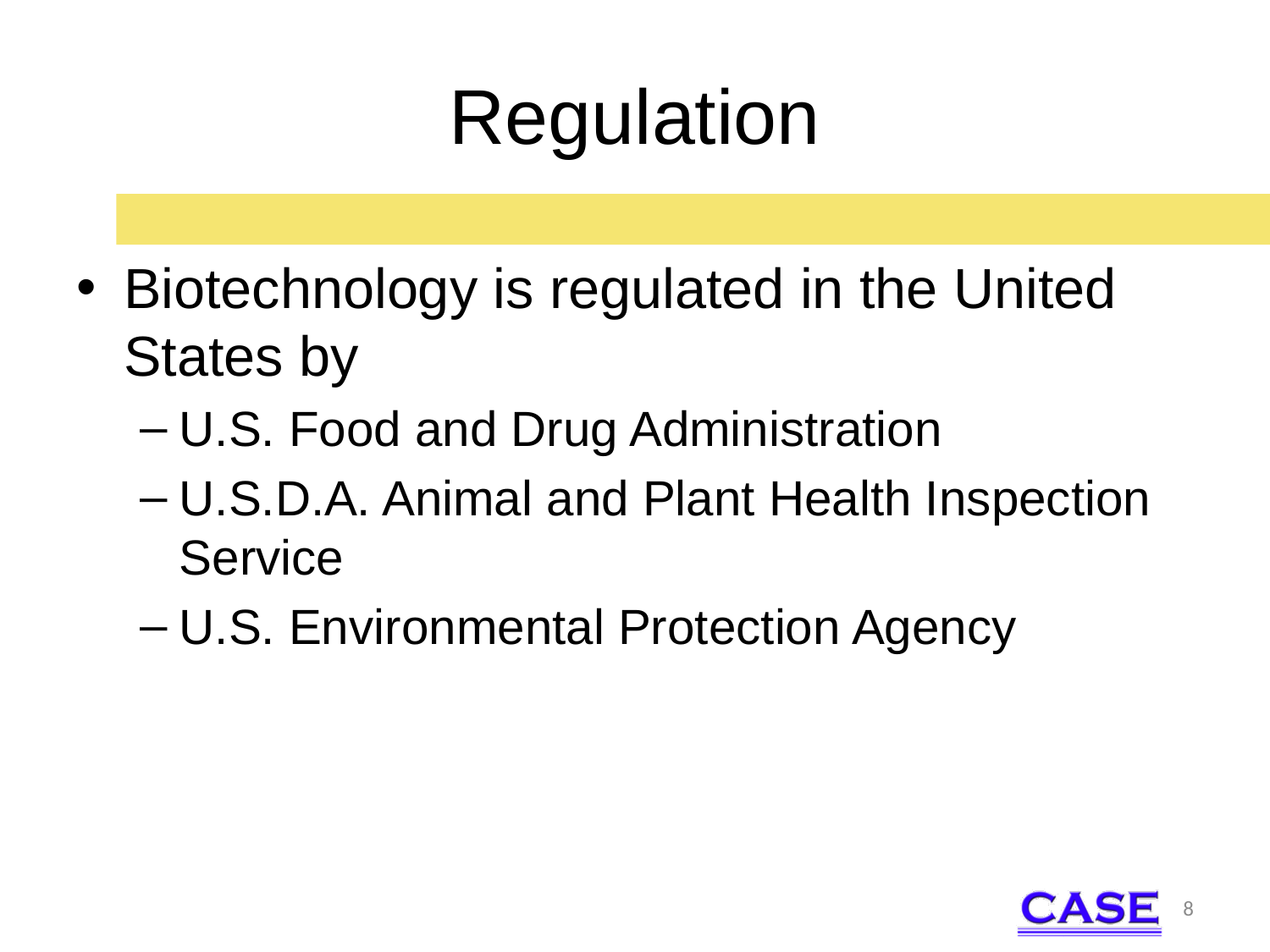

# Regulation
Biotechnology is regulated in the United States by
U.S. Food and Drug Administration
U.S.D.A. Animal and Plant Health Inspection Service
U.S. Environmental Protection Agency
8